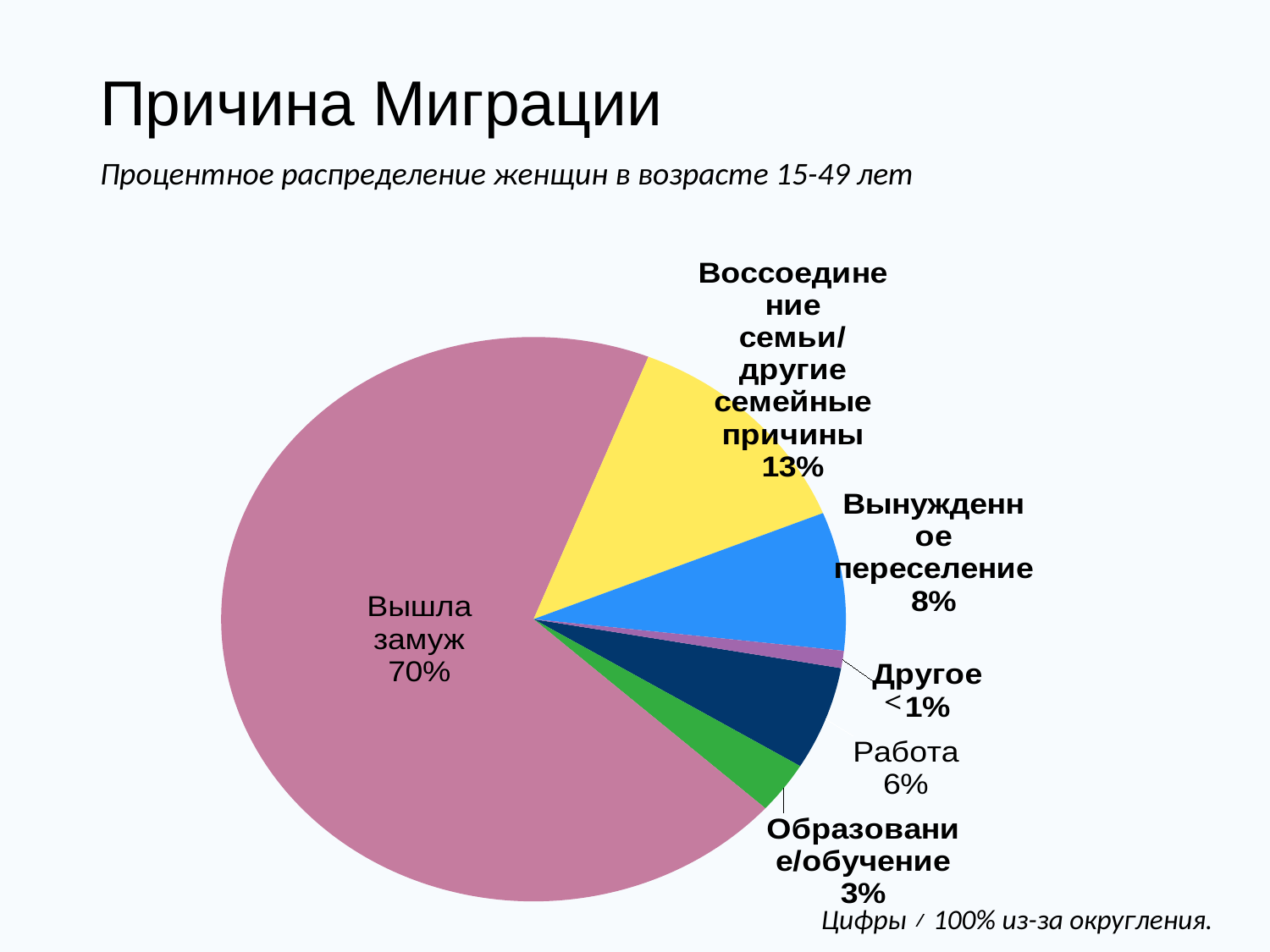

# Причина Миграции
Процентное распределение женщин в возрасте 15-49 лет

### Chart

| Category | Женщины |
|---|---|
| Работа | 6.0 |
| Образование/обучение | 3.0 |
| Вышла замуж | 70.0 |
| Воссоединение семьи/другие семейные причины | 13.0 |
| Вынужденное переселение | 8.0 |
| Другое | 1.0 |
Цифры ≠ 100% из-за округления.